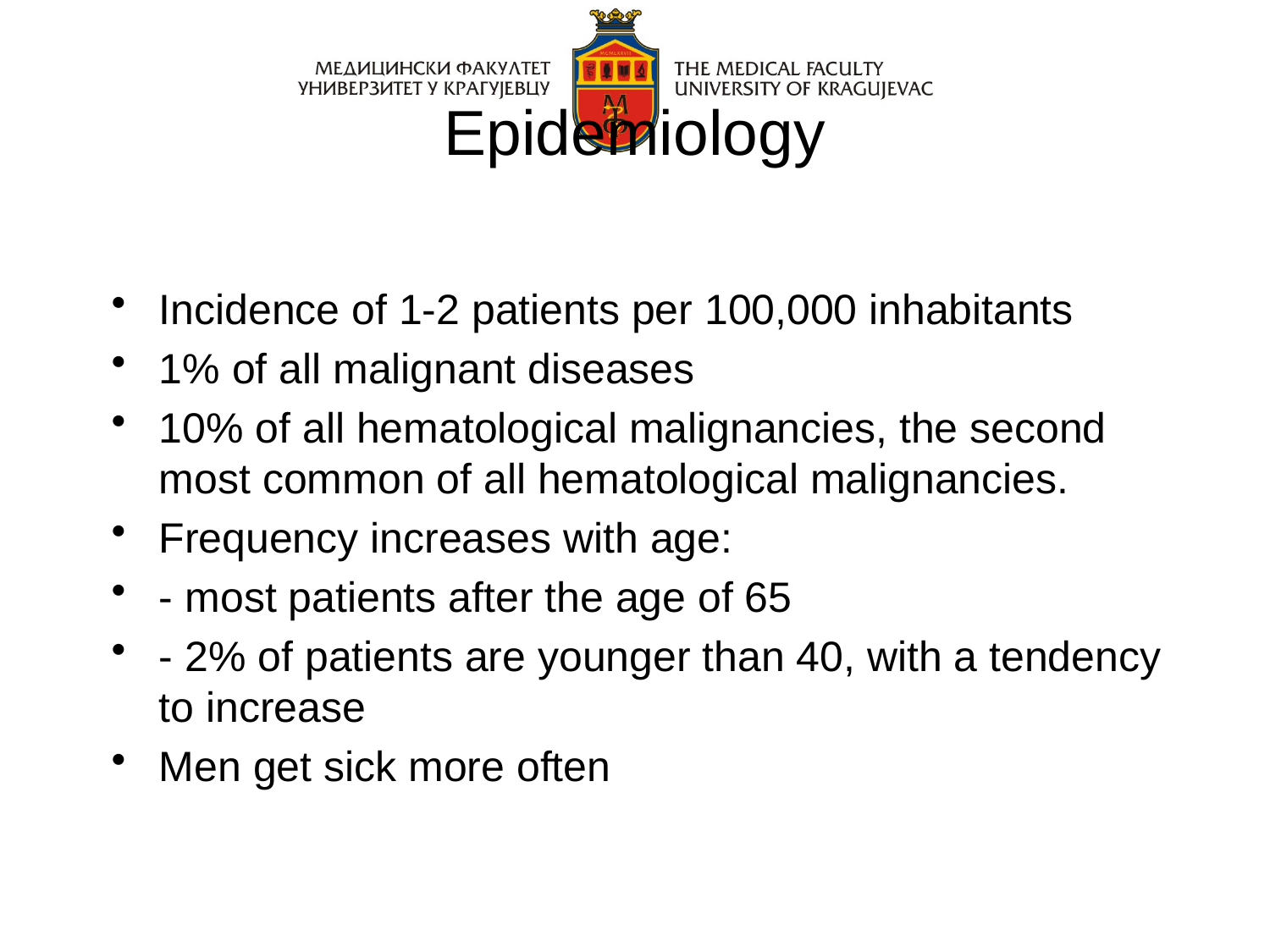

# Epidemiology
Incidence of 1-2 patients per 100,000 inhabitants
1% of all malignant diseases
10% of all hematological malignancies, the second most common of all hematological malignancies.
Frequency increases with age:
- most patients after the age of 65
- 2% of patients are younger than 40, with a tendency to increase
Men get sick more often